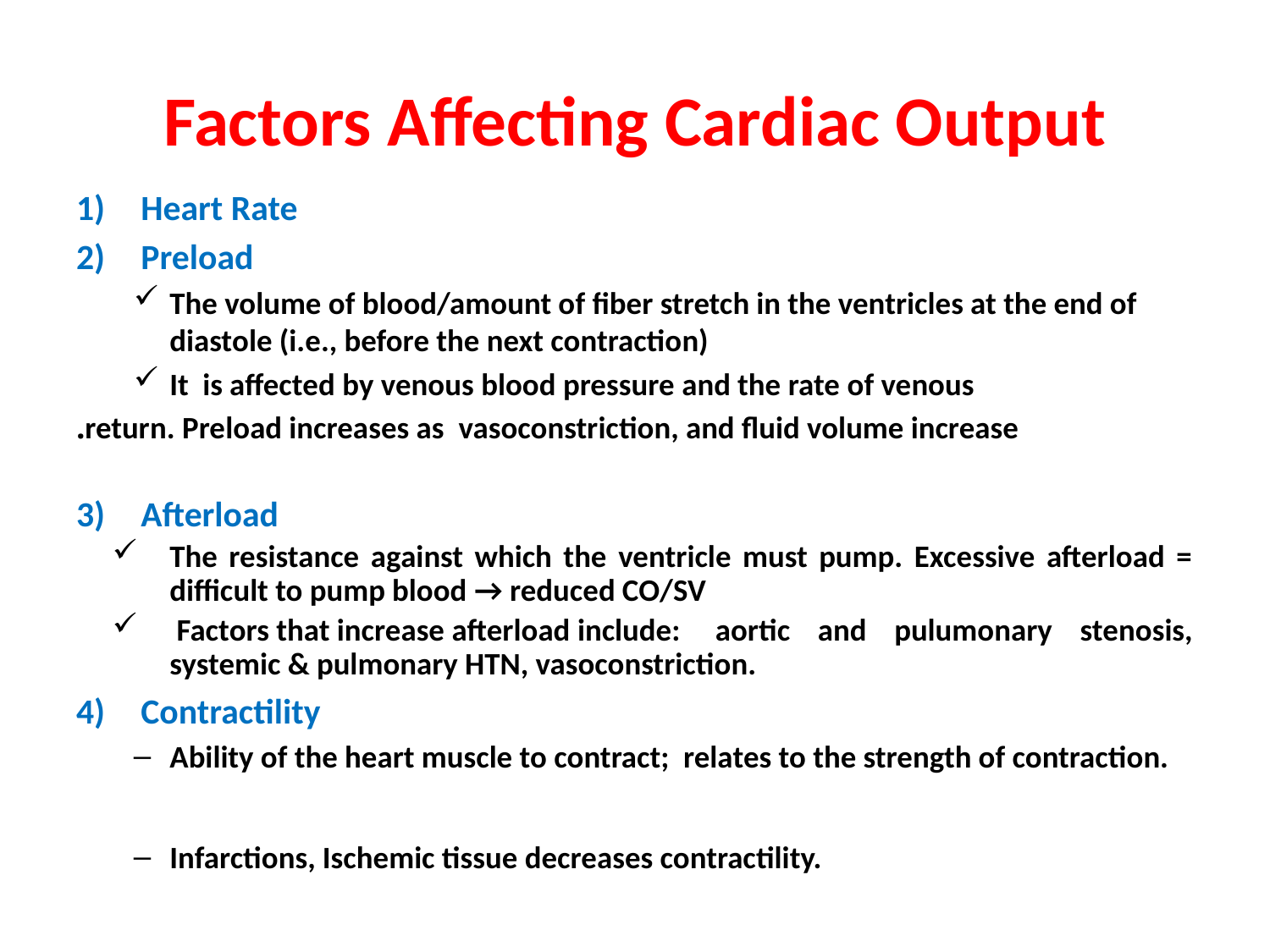

# Factors Affecting Cardiac Output
Heart Rate
Preload
The volume of blood/amount of fiber stretch in the ventricles at the end of diastole (i.e., before the next contraction)
It  is affected by venous blood pressure and the rate of venous
return. Preload increases as  vasoconstriction, and fluid volume increase.

Afterload
The resistance against which the ventricle must pump. Excessive afterload = difficult to pump blood → reduced CO/SV
 Factors that increase afterload include:  aortic and pulumonary stenosis, systemic & pulmonary HTN, vasoconstriction.
Contractility
Ability of the heart muscle to contract;  relates to the strength of contraction.

Infarctions, Ischemic tissue decreases contractility.